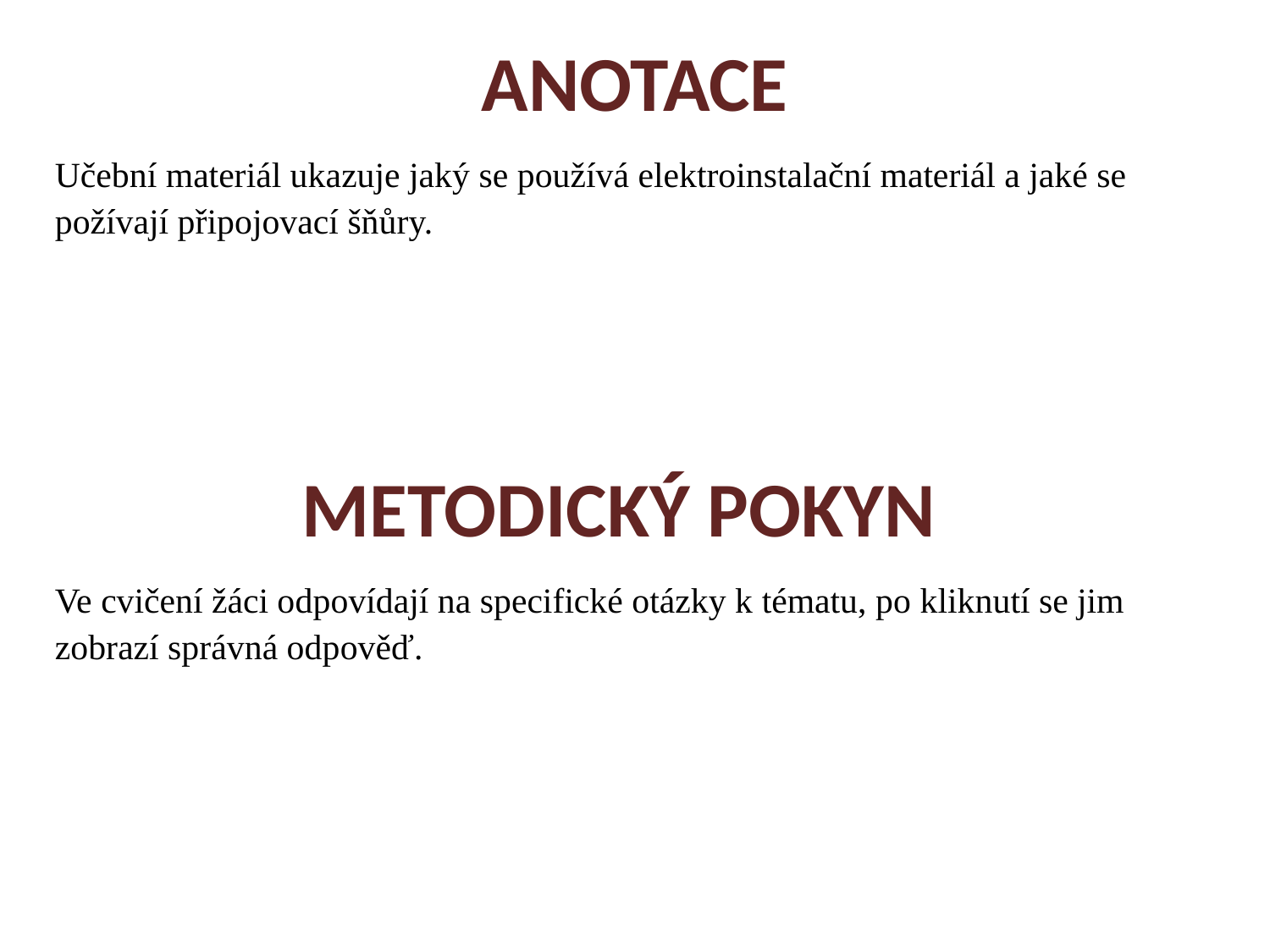

ANOTACE
Učební materiál ukazuje jaký se používá elektroinstalační materiál a jaké se požívají připojovací šňůry.
METODICKÝ POKYN
Ve cvičení žáci odpovídají na specifické otázky k tématu, po kliknutí se jim zobrazí správná odpověď.